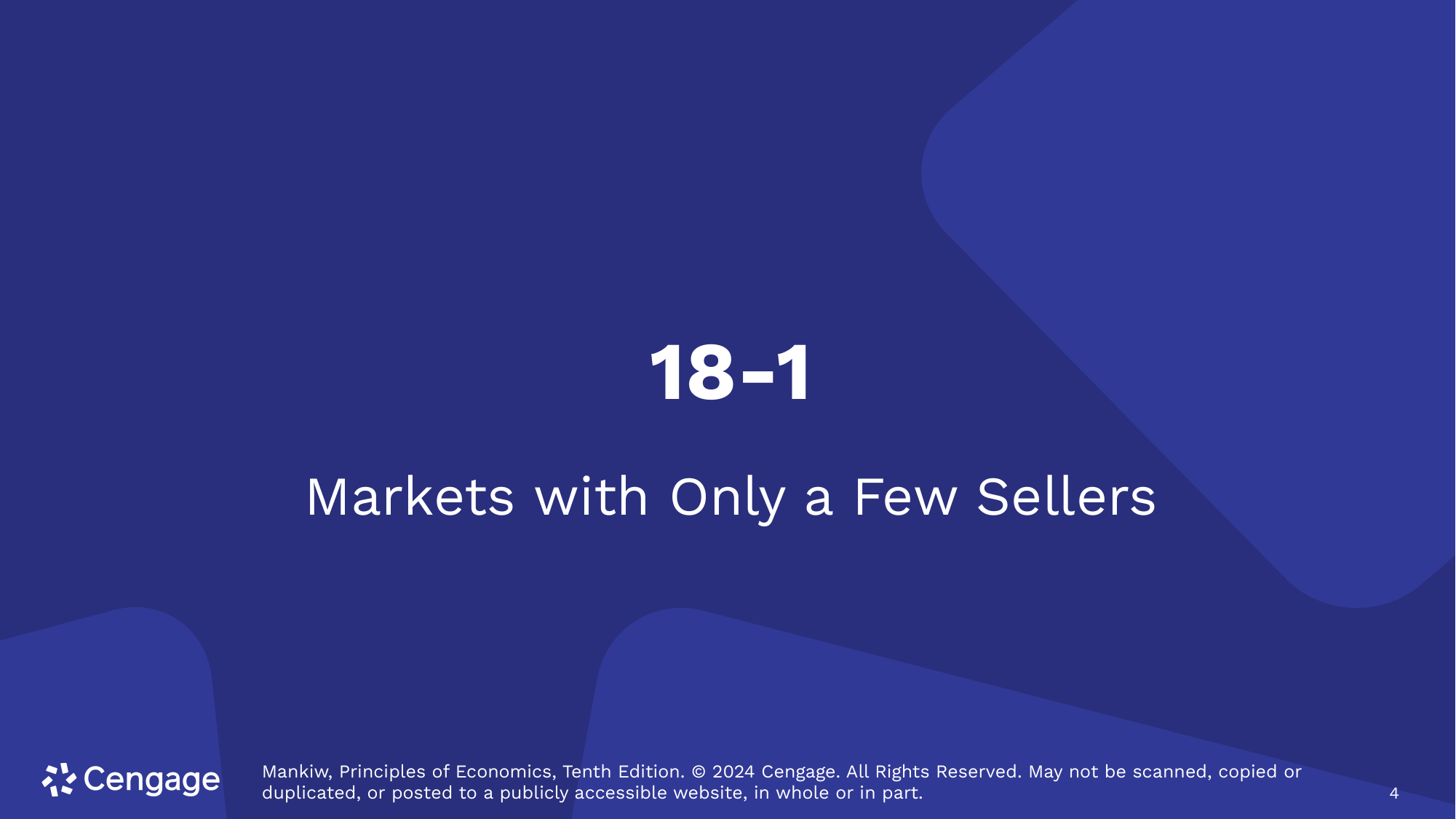

# 18-1
Markets with Only a Few Sellers